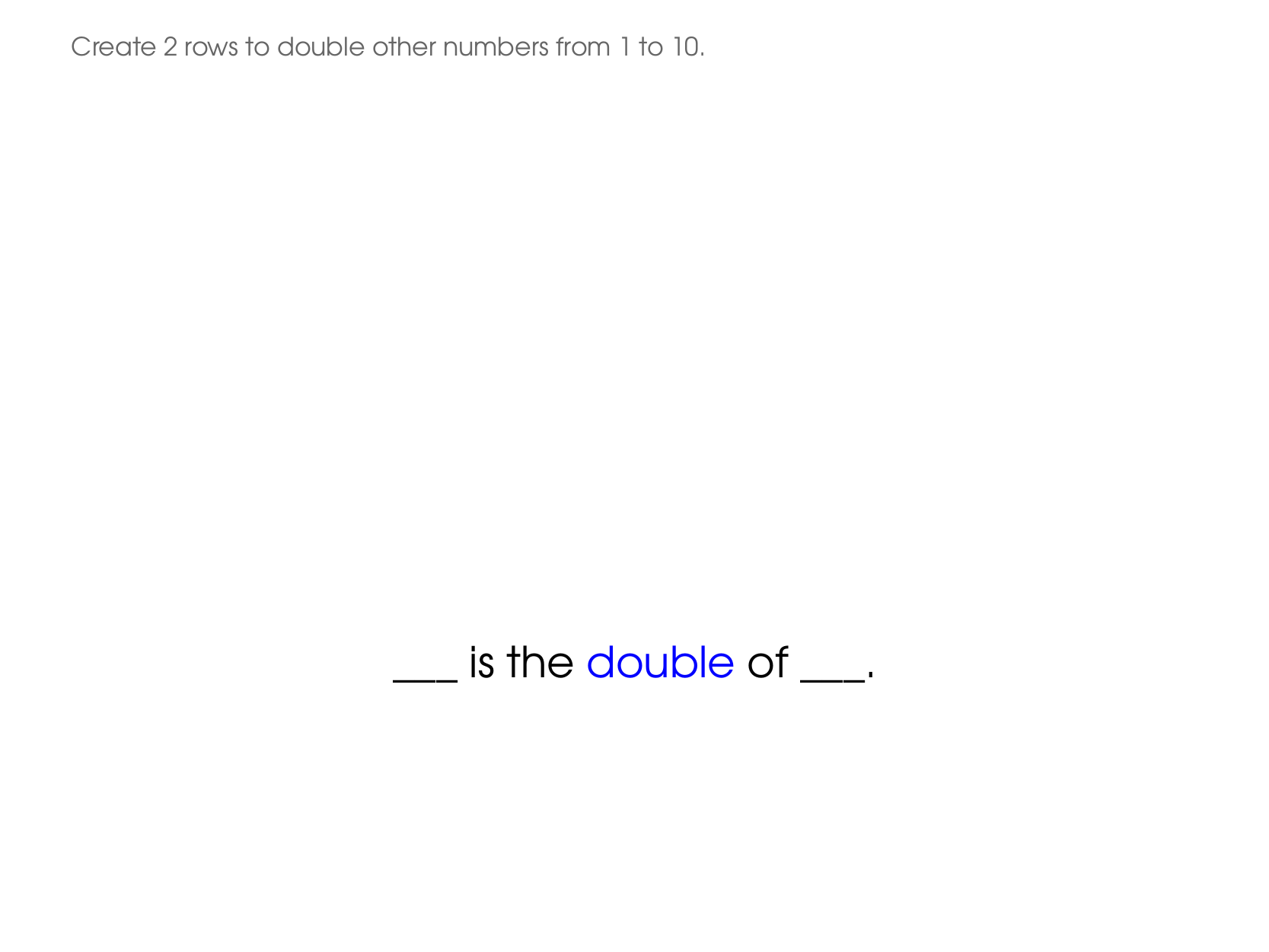

Create 2 rows to double other numbers from 1 to 10.
___ is the double of ___.